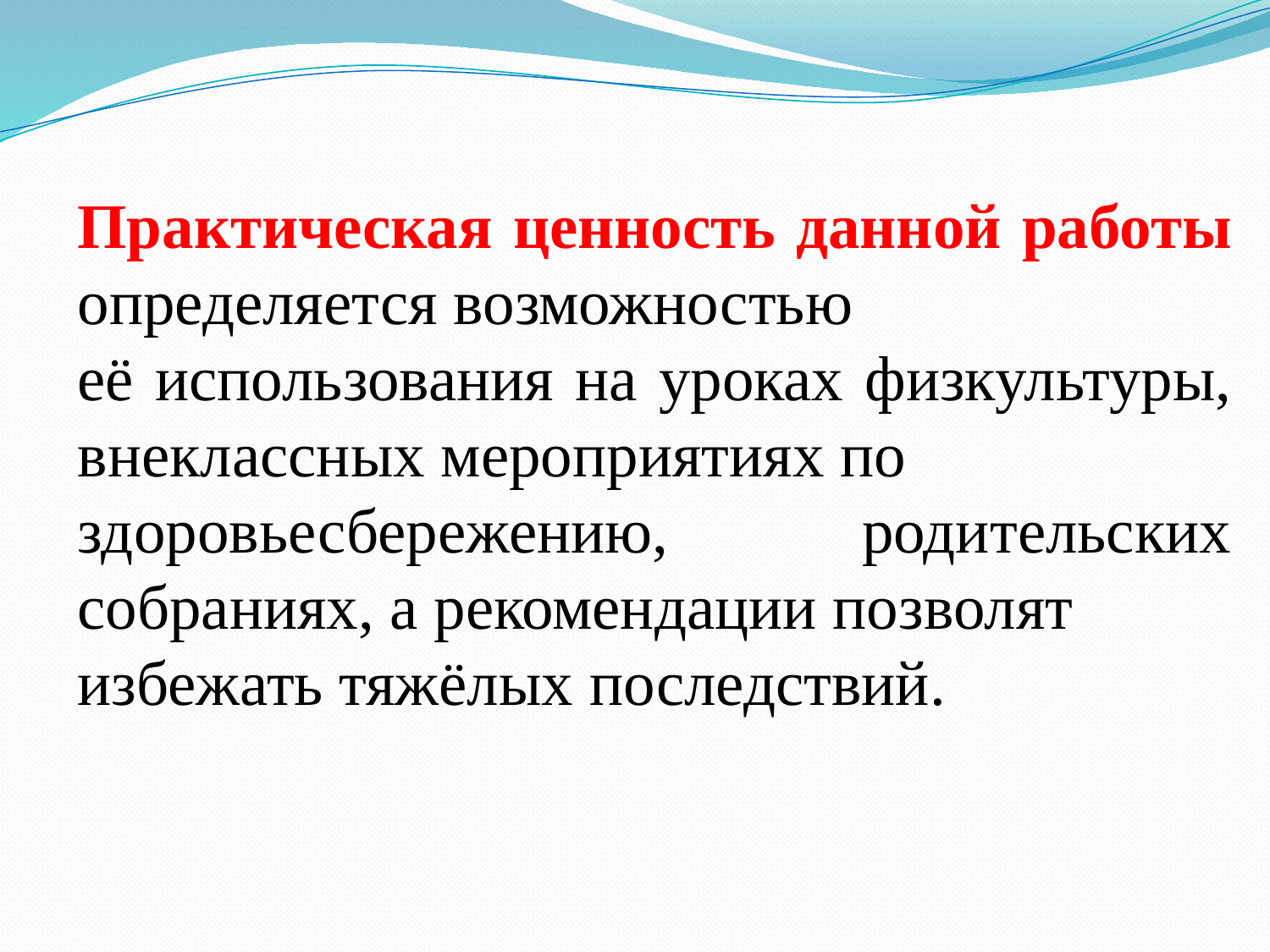

Практическая ценность данной работы определяется возможностью
её использования на уроках физкультуры, внеклассных мероприятиях по
здоровьесбережению, родительских собраниях, а рекомендации позволят
избежать тяжёлых последствий.